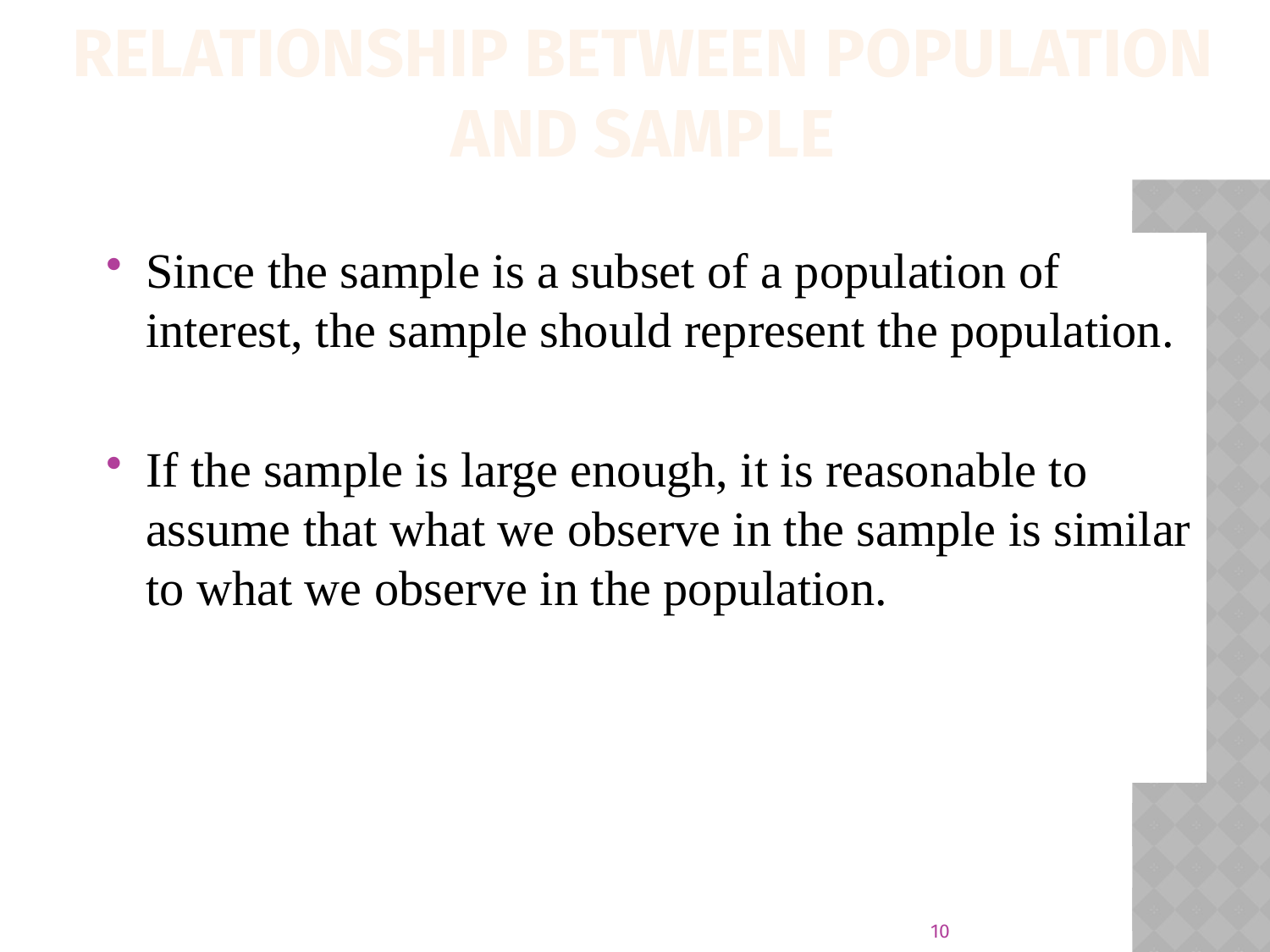

Relationship Between Population
 and Sample
Since the sample is a subset of a population of interest, the sample should represent the population.

If the sample is large enough, it is reasonable to assume that what we observe in the sample is similar to what we observe in the population.

10